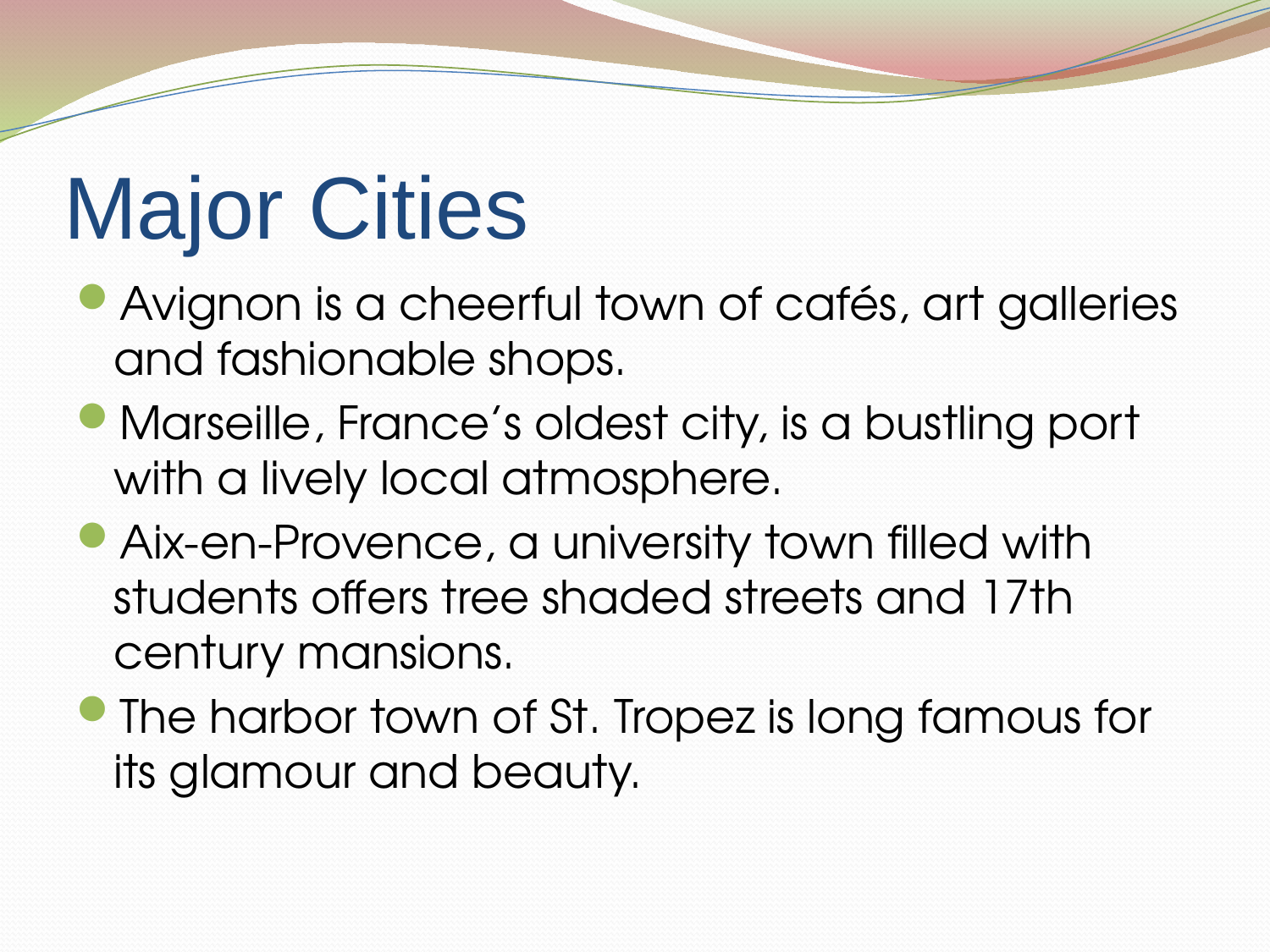

# Major Cities
Avignon is a cheerful town of cafés, art galleries and fashionable shops.
Marseille, France’s oldest city, is a bustling port with a lively local atmosphere.
Aix-en-Provence, a university town filled with students offers tree shaded streets and 17th century mansions.
The harbor town of St. Tropez is long famous for its glamour and beauty.